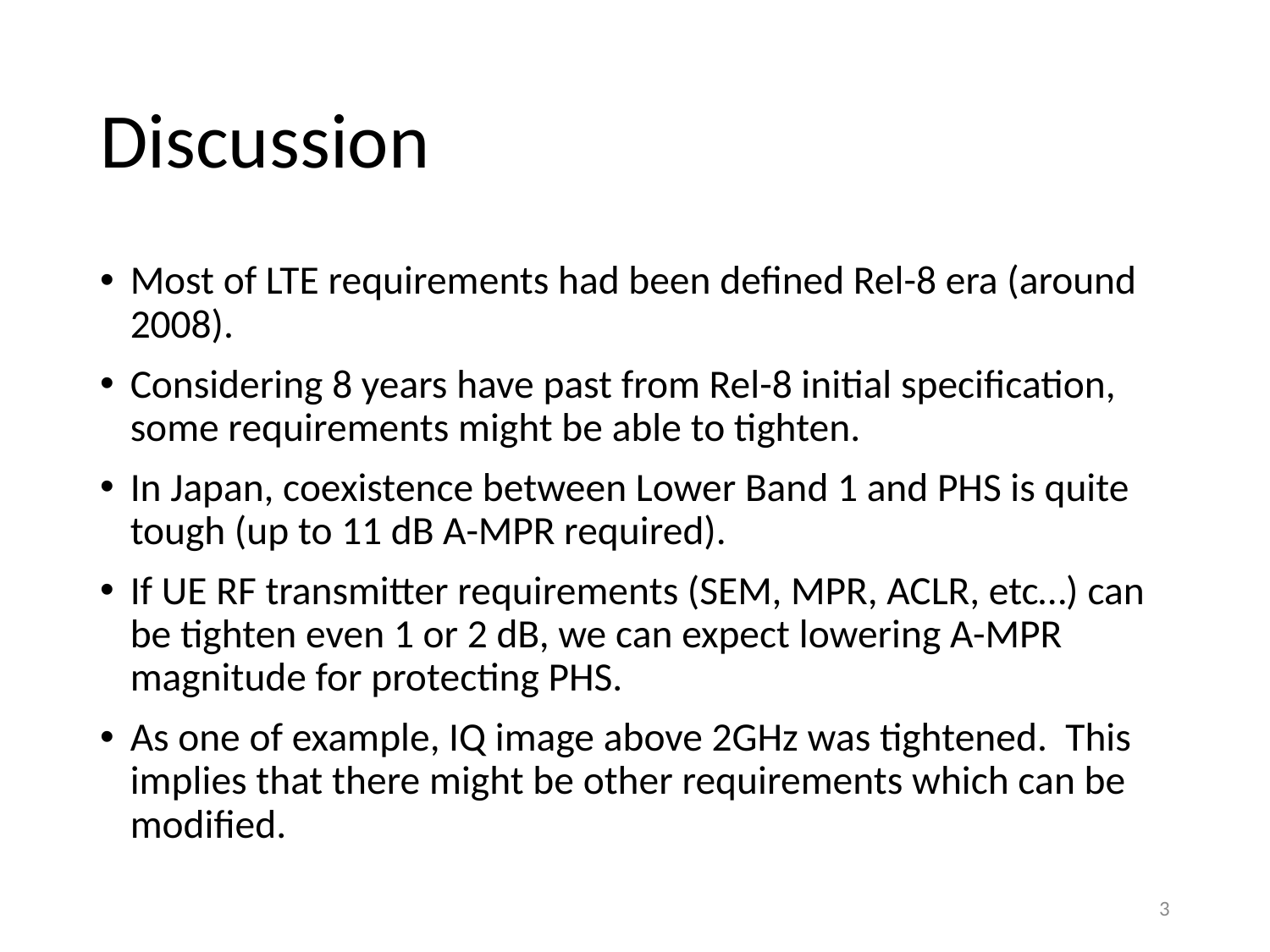

# Discussion
Most of LTE requirements had been defined Rel-8 era (around 2008).
Considering 8 years have past from Rel-8 initial specification, some requirements might be able to tighten.
In Japan, coexistence between Lower Band 1 and PHS is quite tough (up to 11 dB A-MPR required).
If UE RF transmitter requirements (SEM, MPR, ACLR, etc…) can be tighten even 1 or 2 dB, we can expect lowering A-MPR magnitude for protecting PHS.
As one of example, IQ image above 2GHz was tightened.  This implies that there might be other requirements which can be modified.
3